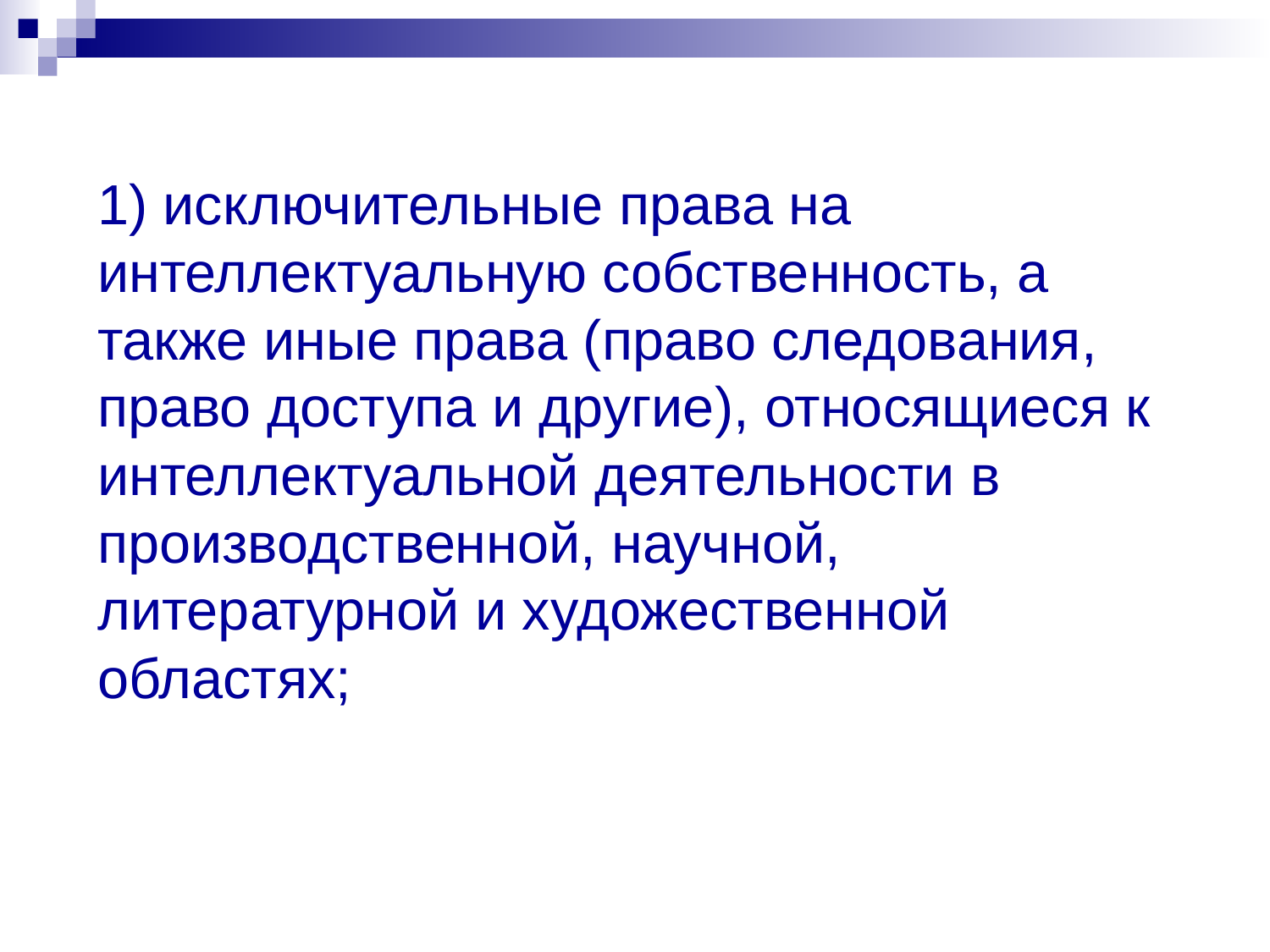

# 1) исключительные права на интеллектуальную собственность, а также иные права (право следования, право доступа и другие), относящиеся к интеллектуальной деятельности в производственной, научной, литературной и художественной областях;